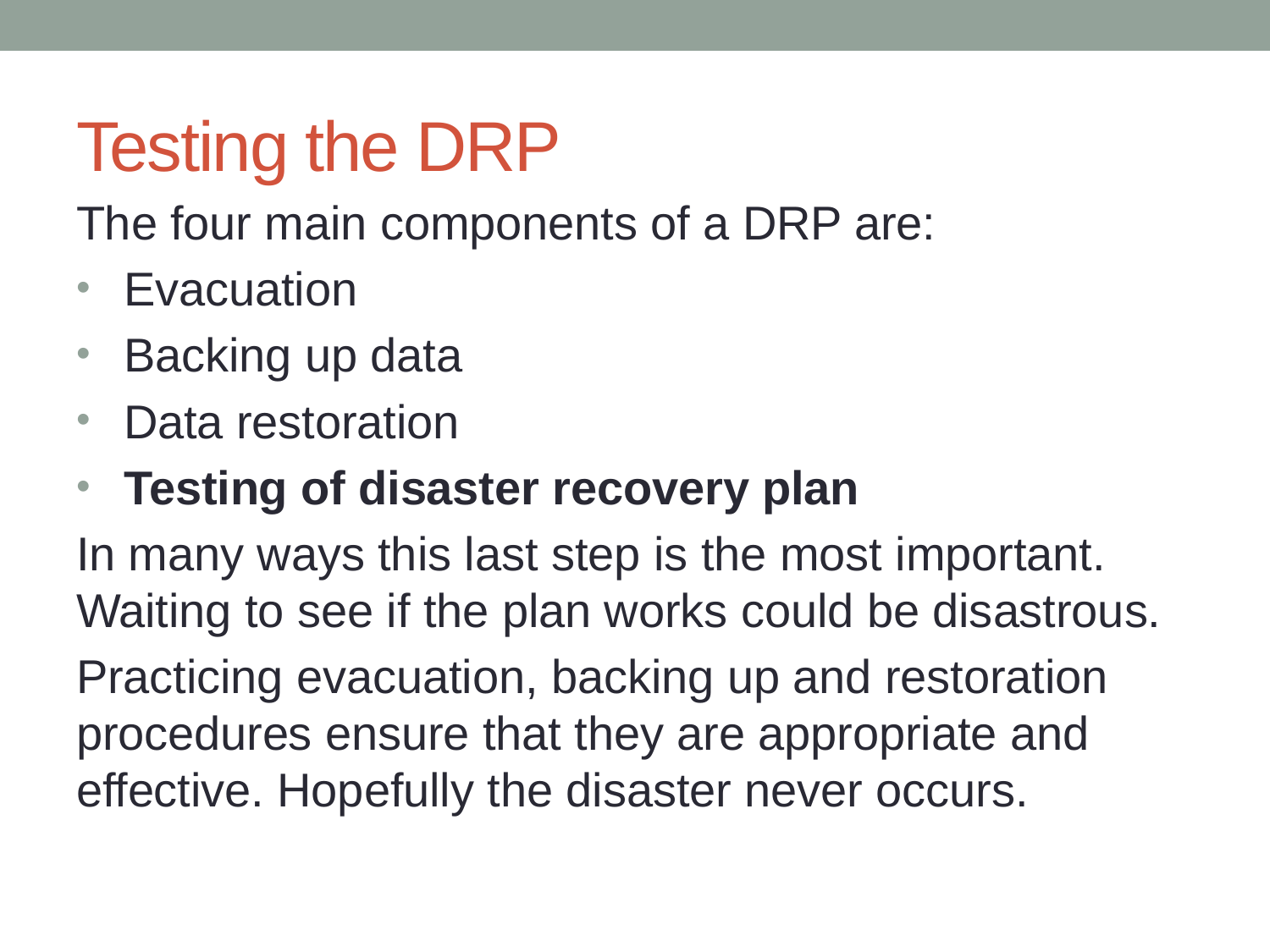

# Testing the DRP
The four main components of a DRP are:
Evacuation
Backing up data
Data restoration
Testing of disaster recovery plan
In many ways this last step is the most important. Waiting to see if the plan works could be disastrous.
Practicing evacuation, backing up and restoration procedures ensure that they are appropriate and effective. Hopefully the disaster never occurs.